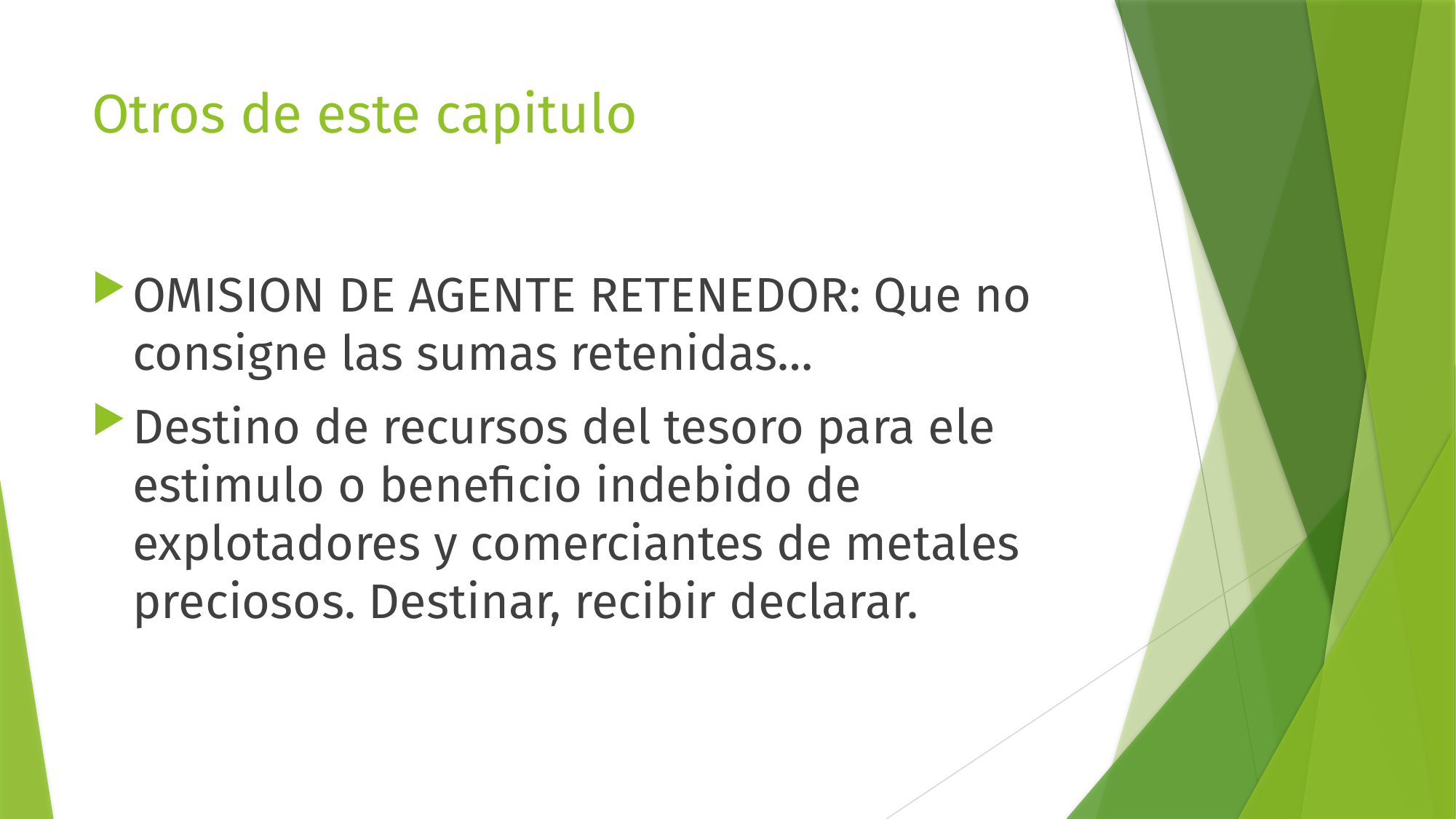

# Otros de este capitulo
OMISION DE AGENTE RETENEDOR: Que no consigne las sumas retenidas…
Destino de recursos del tesoro para ele estimulo o beneficio indebido de explotadores y comerciantes de metales preciosos. Destinar, recibir declarar.